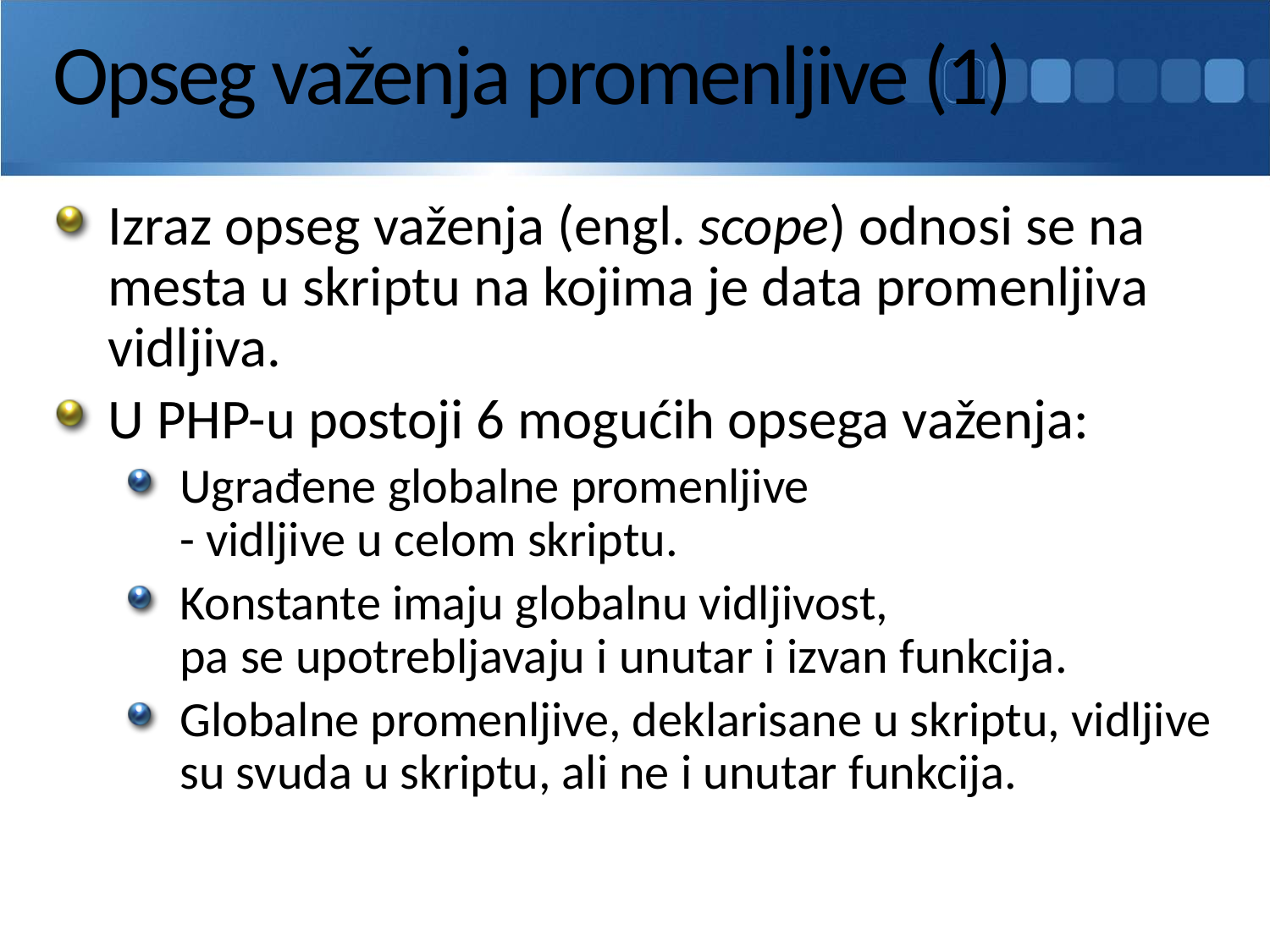

# Opseg važenja promenljive (1)
Izraz opseg važenja (engl. scope) odnosi se na mesta u skriptu na kojima je data promenljiva vidljiva.
U PHP-u postoji 6 mogućih opsega važenja:
Ugrađene globalne promenljive
- vidljive u celom skriptu.
Konstante imaju globalnu vidljivost,
pa se upotrebljavaju i unutar i izvan funkcija.
Globalne promenljive, deklarisane u skriptu, vidljive su svuda u skriptu, ali ne i unutar funkcija.